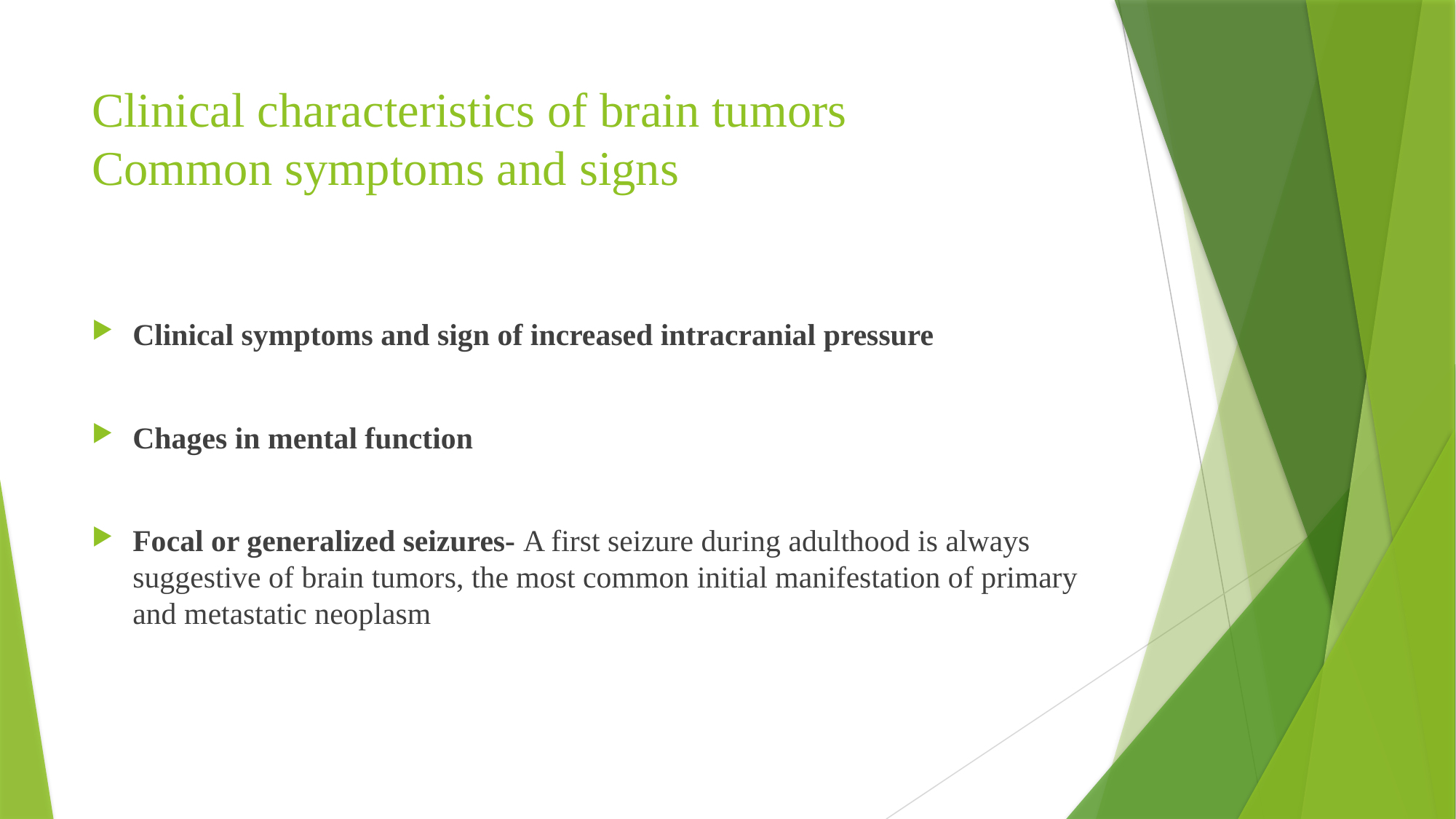

# Clinical characteristics of brain tumors Common symptoms and signs

Clinical symptoms and sign of increased intracranial pressure

Chages in mental function

Focal or generalized seizures- A first seizure during adulthood is always suggestive of brain tumors, the most common initial manifestation of primary and metastatic neoplasm